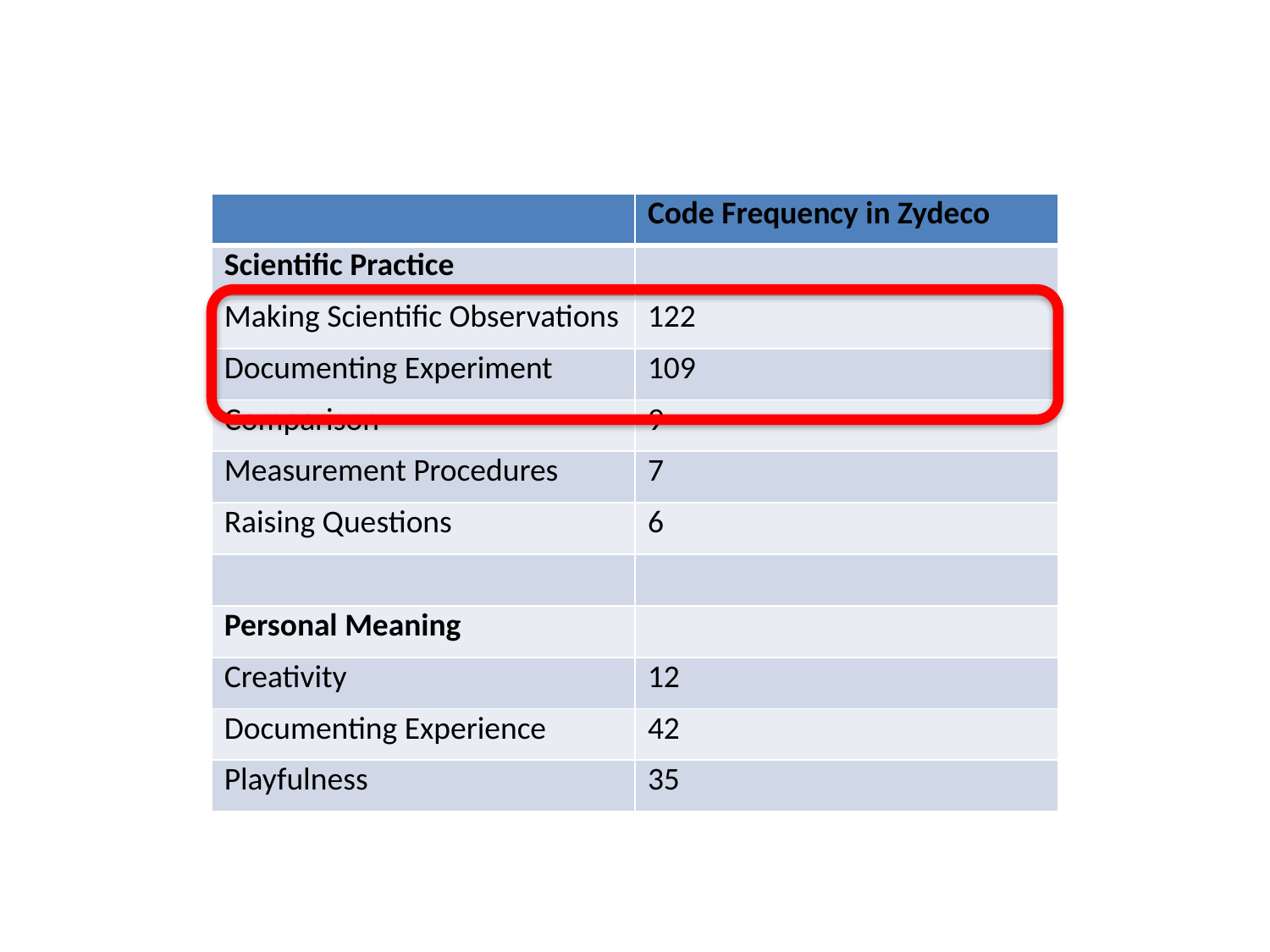

# Zydeco Supported scientific practice
|  | Code Frequency in Zydeco |
| --- | --- |
| Scientific Practice |  |
| Making Scientific Observations | 122 |
| Documenting Experiment | 109 |
| Comparison | 9 |
| Measurement Procedures | 7 |
| Raising Questions | 6 |
|  |  |
| Personal Meaning |  |
| Creativity | 12 |
| Documenting Experience | 42 |
| Playfulness | 35 |

Design of Technology